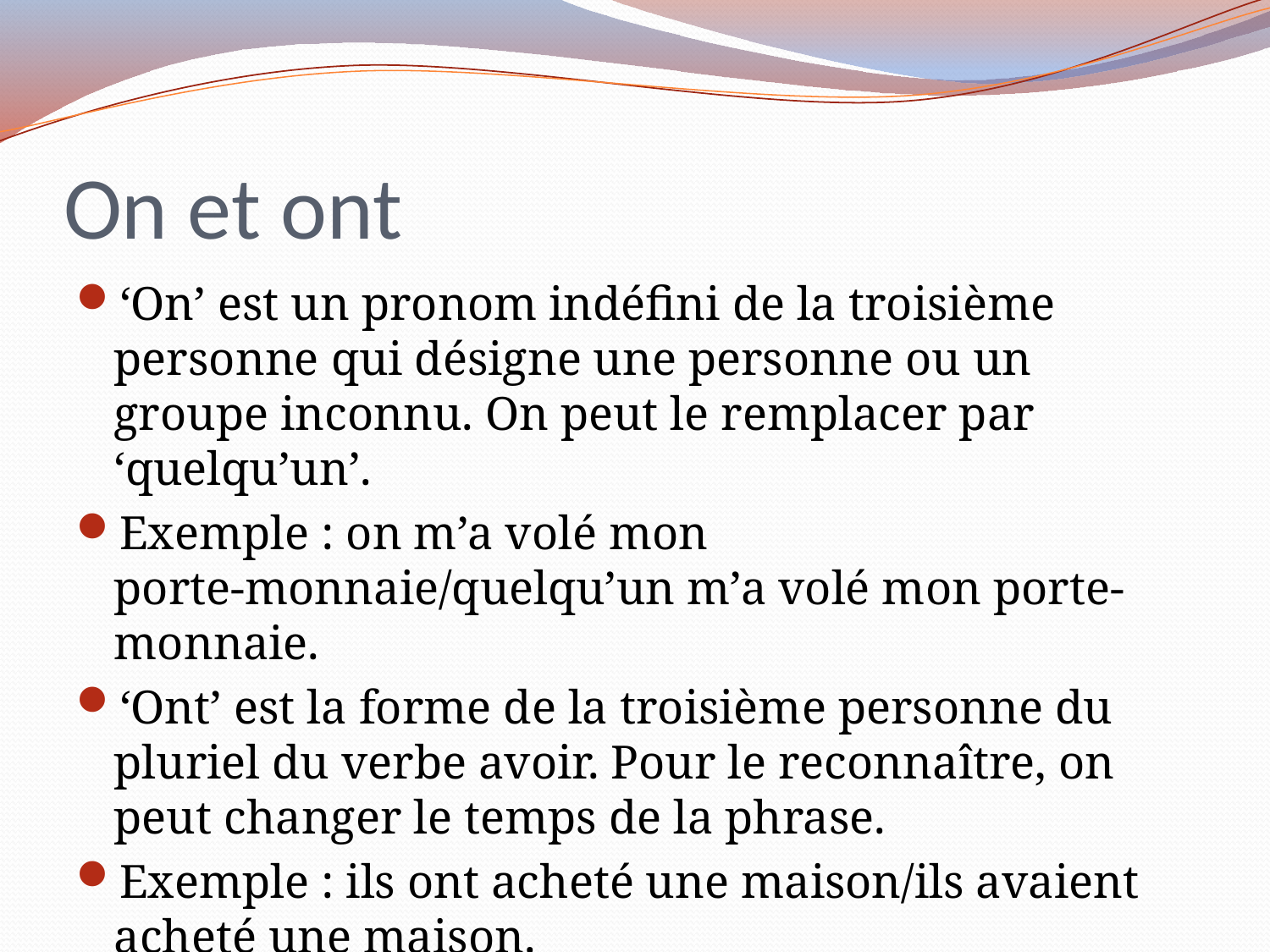

# On et ont
‘On’ est un pronom indéfini de la troisième personne qui désigne une personne ou un groupe inconnu. On peut le remplacer par ‘quelqu’un’.
Exemple : on m’a volé mon porte-monnaie/quelqu’un m’a volé mon porte-monnaie.
‘Ont’ est la forme de la troisième personne du pluriel du verbe avoir. Pour le reconnaître, on peut changer le temps de la phrase.
Exemple : ils ont acheté une maison/ils avaient acheté une maison.